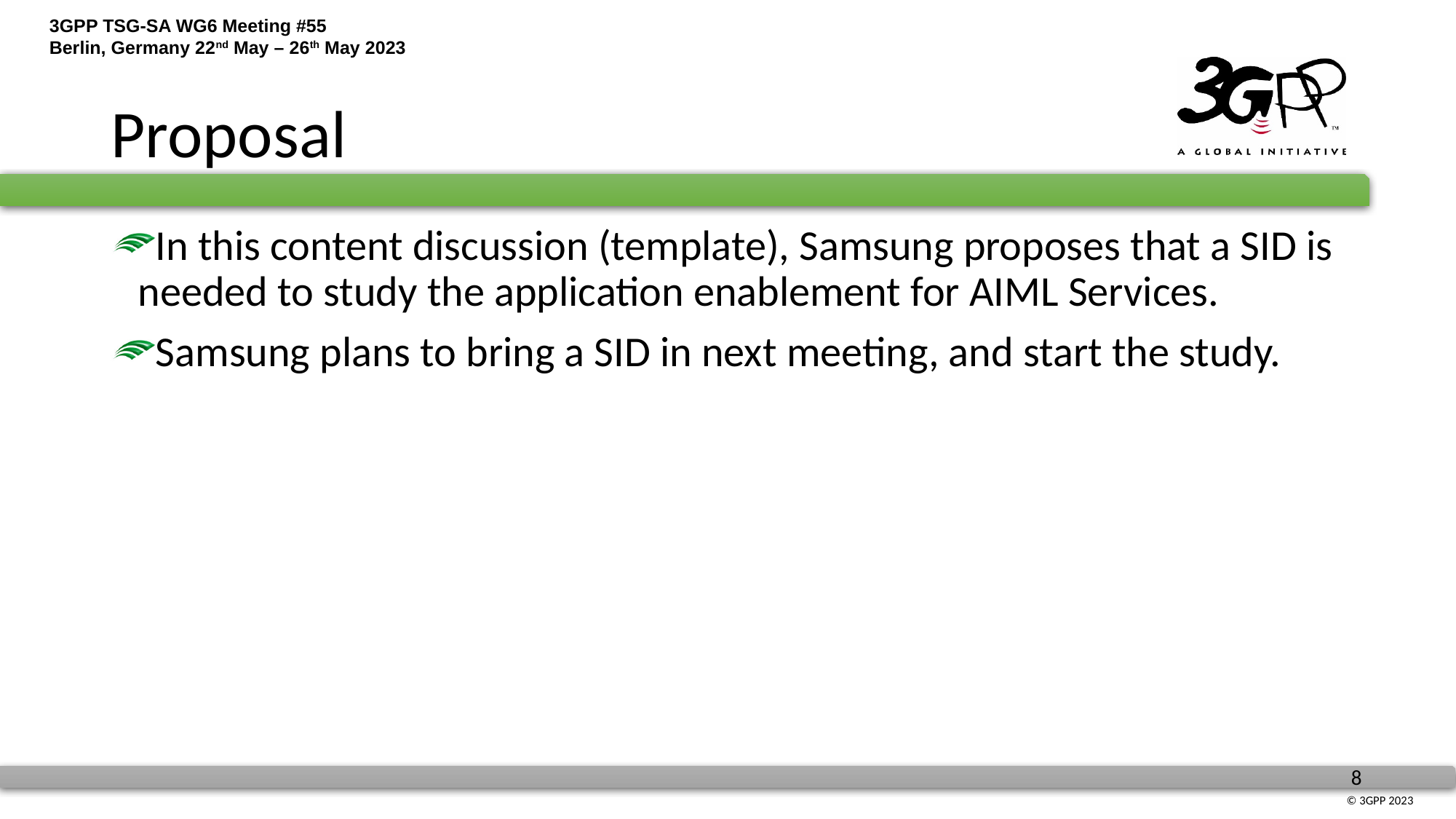

# Proposal
In this content discussion (template), Samsung proposes that a SID is needed to study the application enablement for AIML Services.
Samsung plans to bring a SID in next meeting, and start the study.